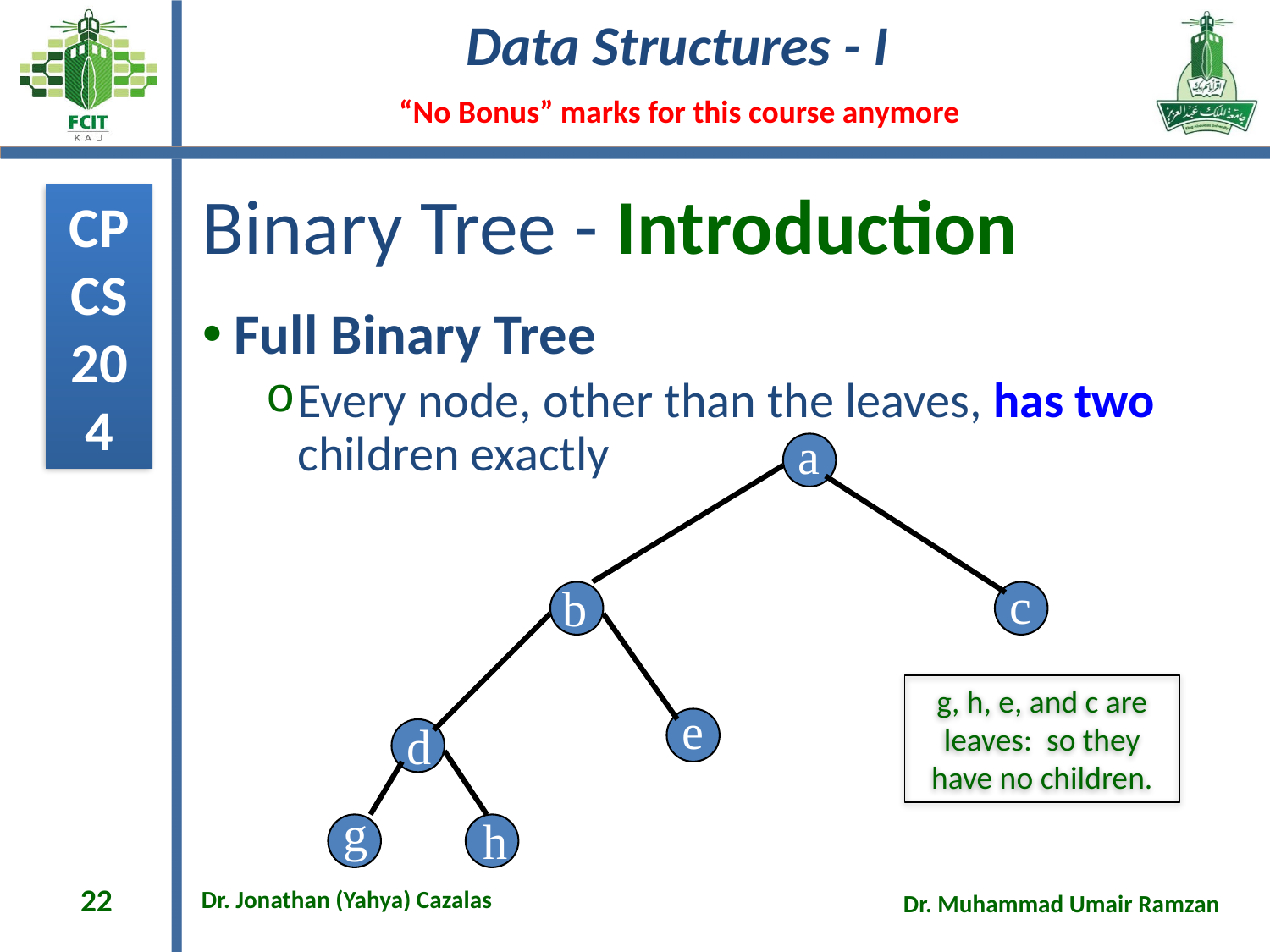

# Binary Tree - Introduction
Full Binary Tree
Every node, other than the leaves, has two children exactly

a

c

b

e

d

g

h

g, h, e, and c are leaves:  so they have no children.
22